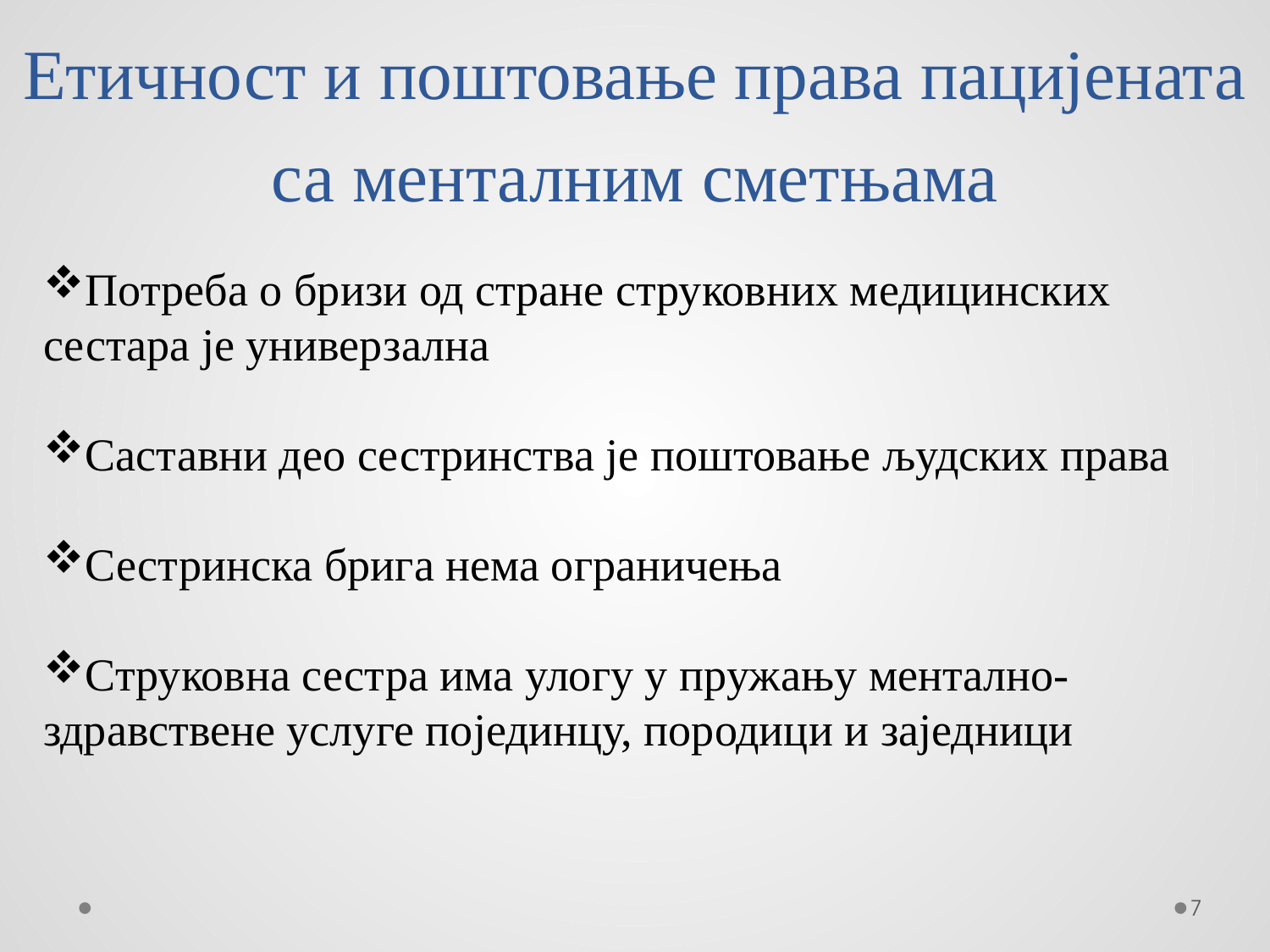

# Етичност и поштовање права пацијената са менталним сметњама
Потреба о бризи од стране струковних медицинских сестара је универзална

Саставни део сестринства је поштовање људских права

Сестринска брига нема ограничења

Струковна сестра има улогу у пружању ментално-здравствене услуге појединцу, породици и заједници
7